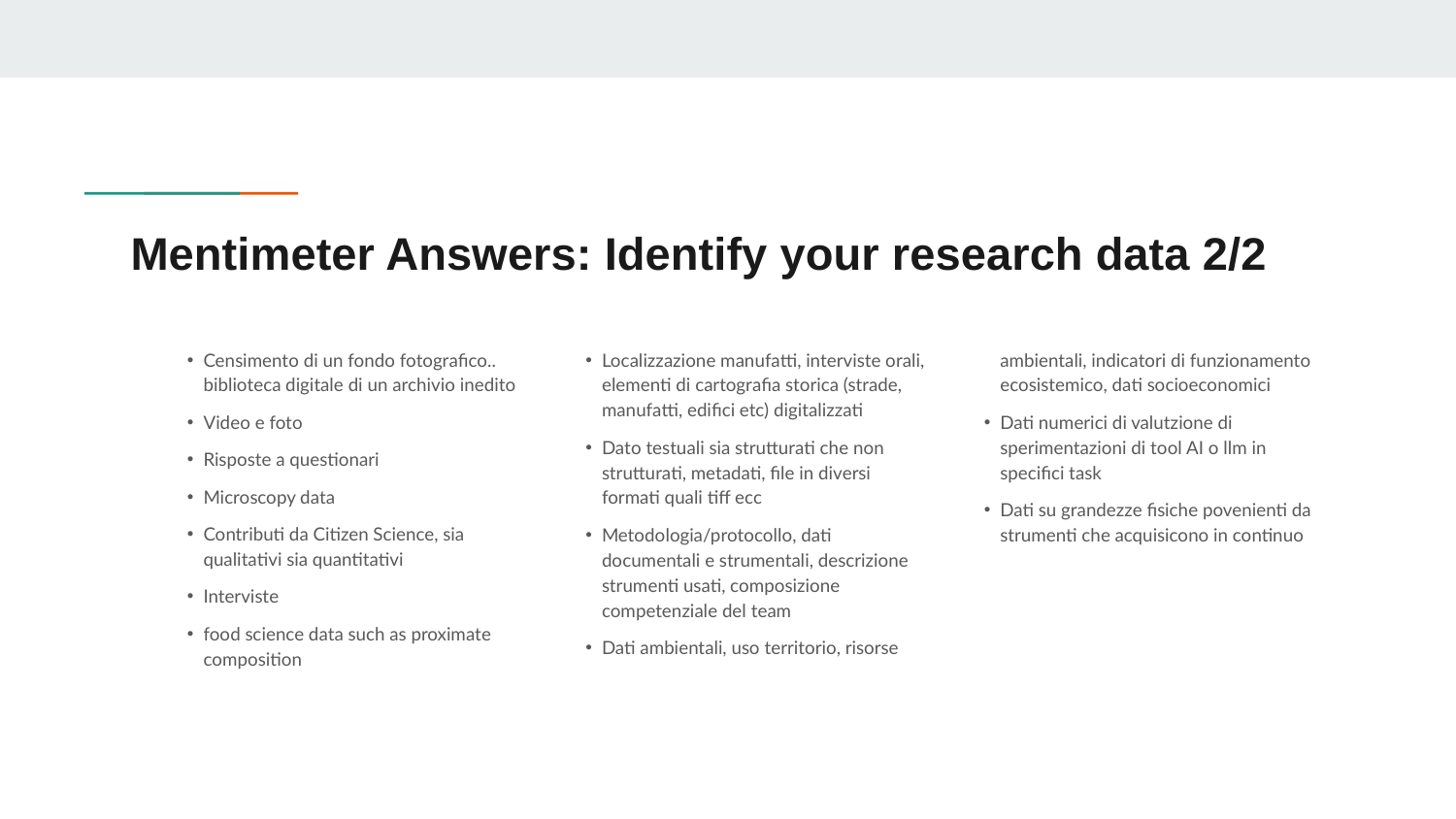

# Mentimeter Answers: Identify your research data 2/2
Censimento di un fondo fotografico.. biblioteca digitale di un archivio inedito
Video e foto
Risposte a questionari
Microscopy data
Contributi da Citizen Science, sia qualitativi sia quantitativi
Interviste
food science data such as proximate composition
Localizzazione manufatti, interviste orali, elementi di cartografia storica (strade, manufatti, edifici etc) digitalizzati
Dato testuali sia strutturati che non strutturati, metadati, file in diversi formati quali tiff ecc
Metodologia/protocollo, dati documentali e strumentali, descrizione strumenti usati, composizione competenziale del team
Dati ambientali, uso territorio, risorse ambientali, indicatori di funzionamento ecosistemico, dati socioeconomici
Dati numerici di valutzione di sperimentazioni di tool AI o llm in specifici task
Dati su grandezze fisiche povenienti da strumenti che acquisicono in continuo